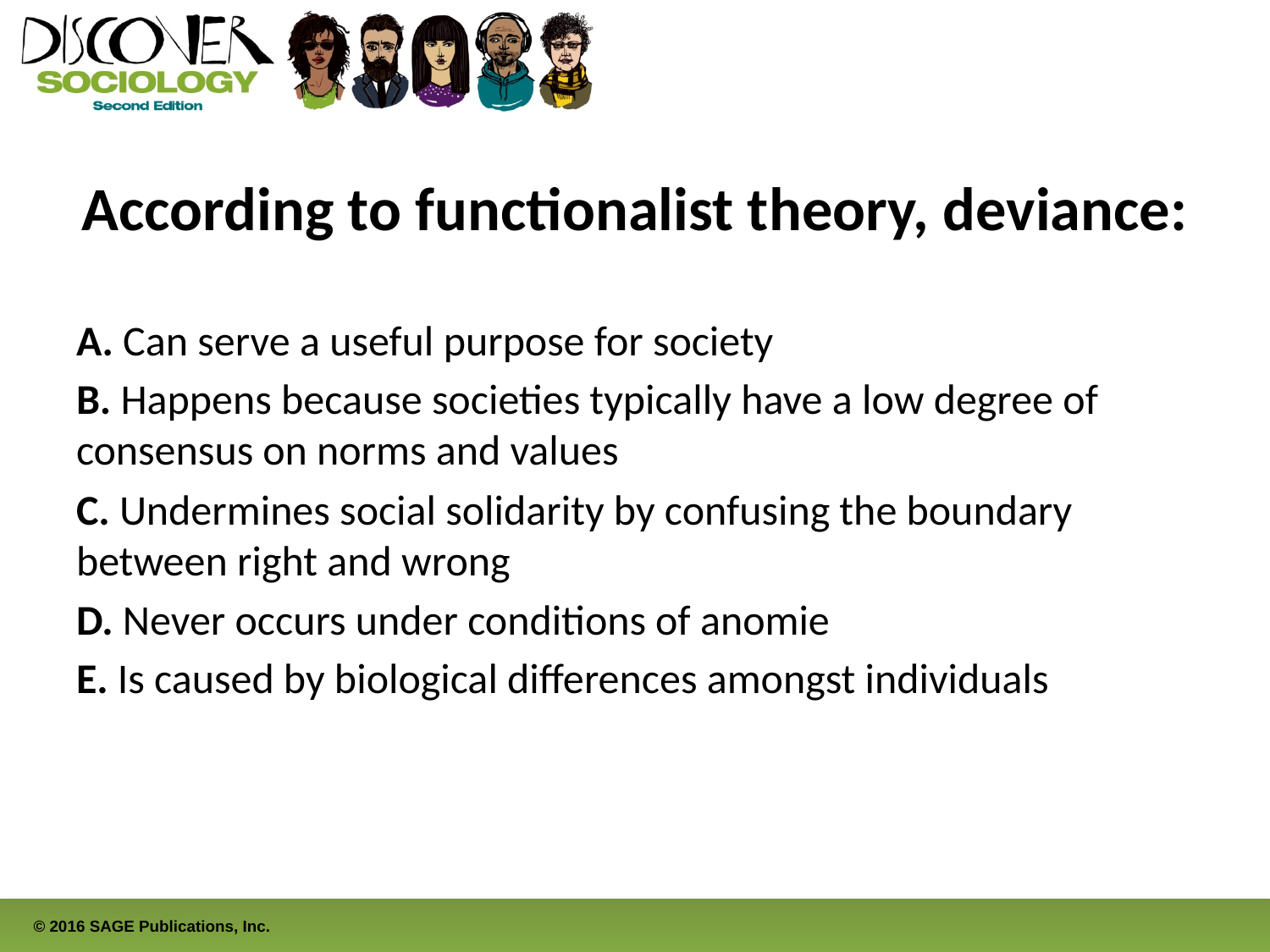

# According to functionalist theory, deviance:
A. Can serve a useful purpose for society
B. Happens because societies typically have a low degree of consensus on norms and values
C. Undermines social solidarity by confusing the boundary between right and wrong
D. Never occurs under conditions of anomie
E. Is caused by biological differences amongst individuals